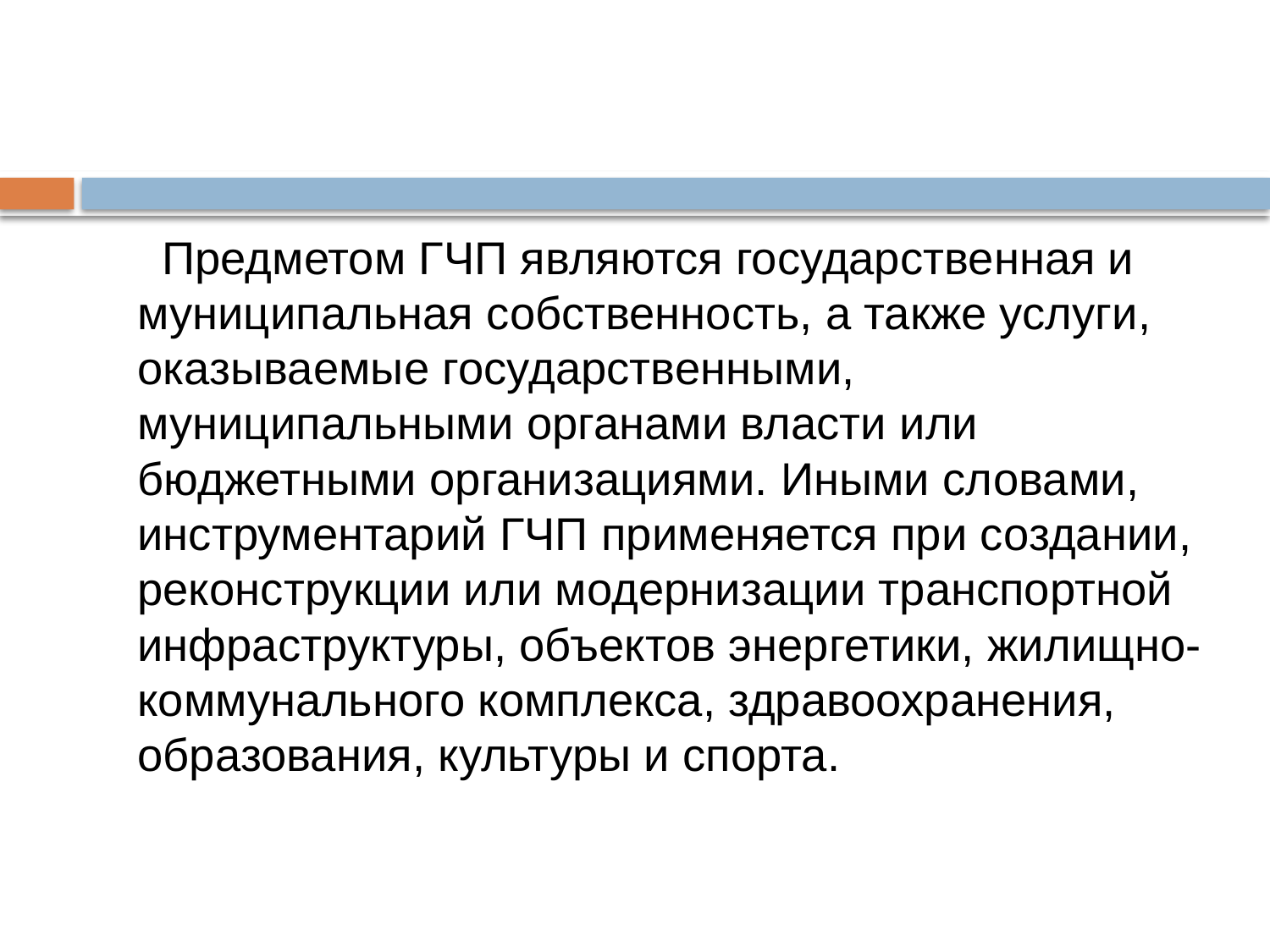

#
     Предметом ГЧП являются государственная и муниципальная собственность, а также услуги, оказываемые государственными, муниципальными органами власти или бюджетными организациями. Иными словами, инструментарий ГЧП применяется при создании, реконструкции или модернизации транспортной инфраструктуры, объектов энергетики, жилищно-коммунального комплекса, здравоохранения, образования, культуры и спорта.